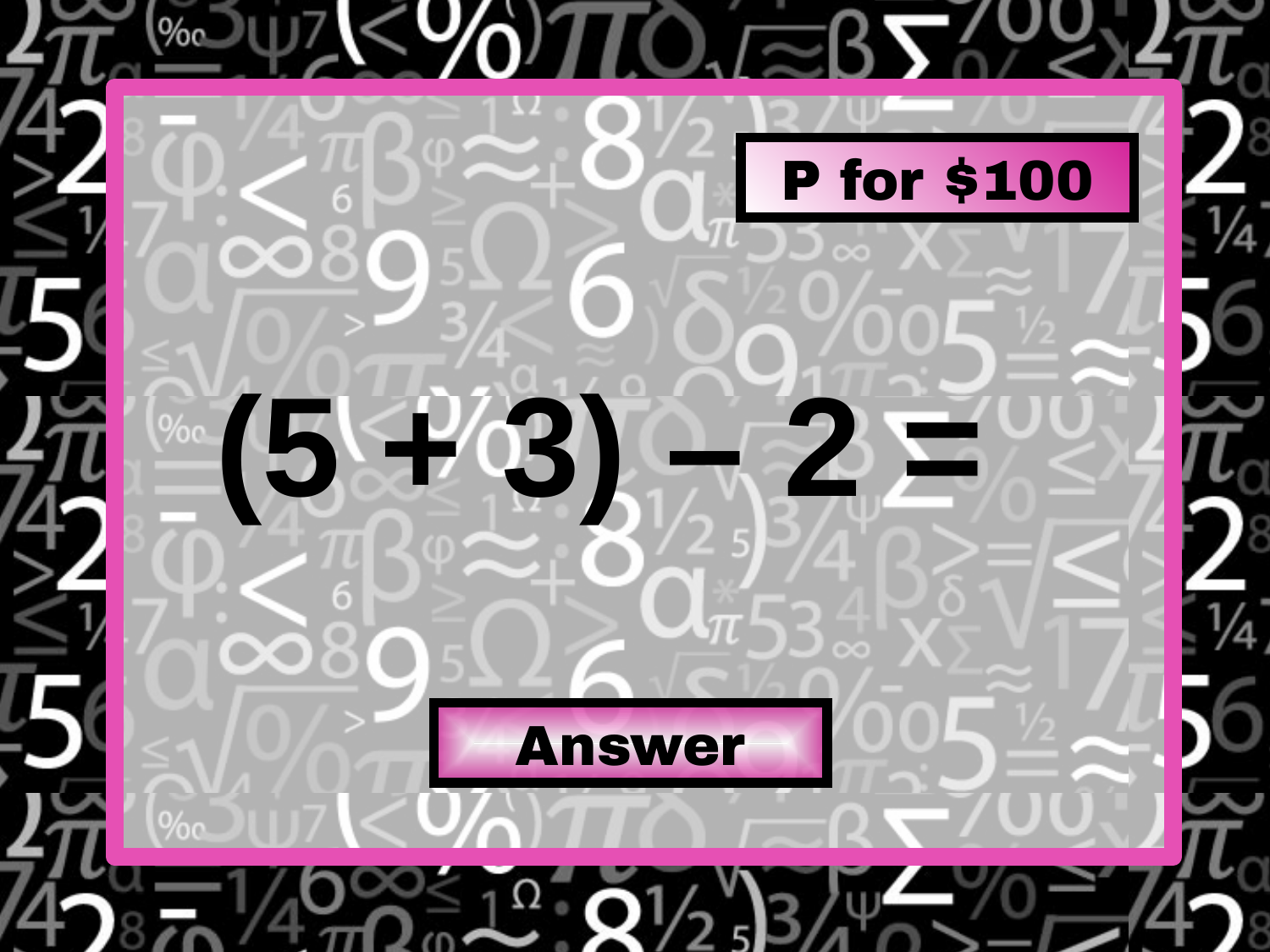

P for $100
(5 + 3) – 2 =
Answer